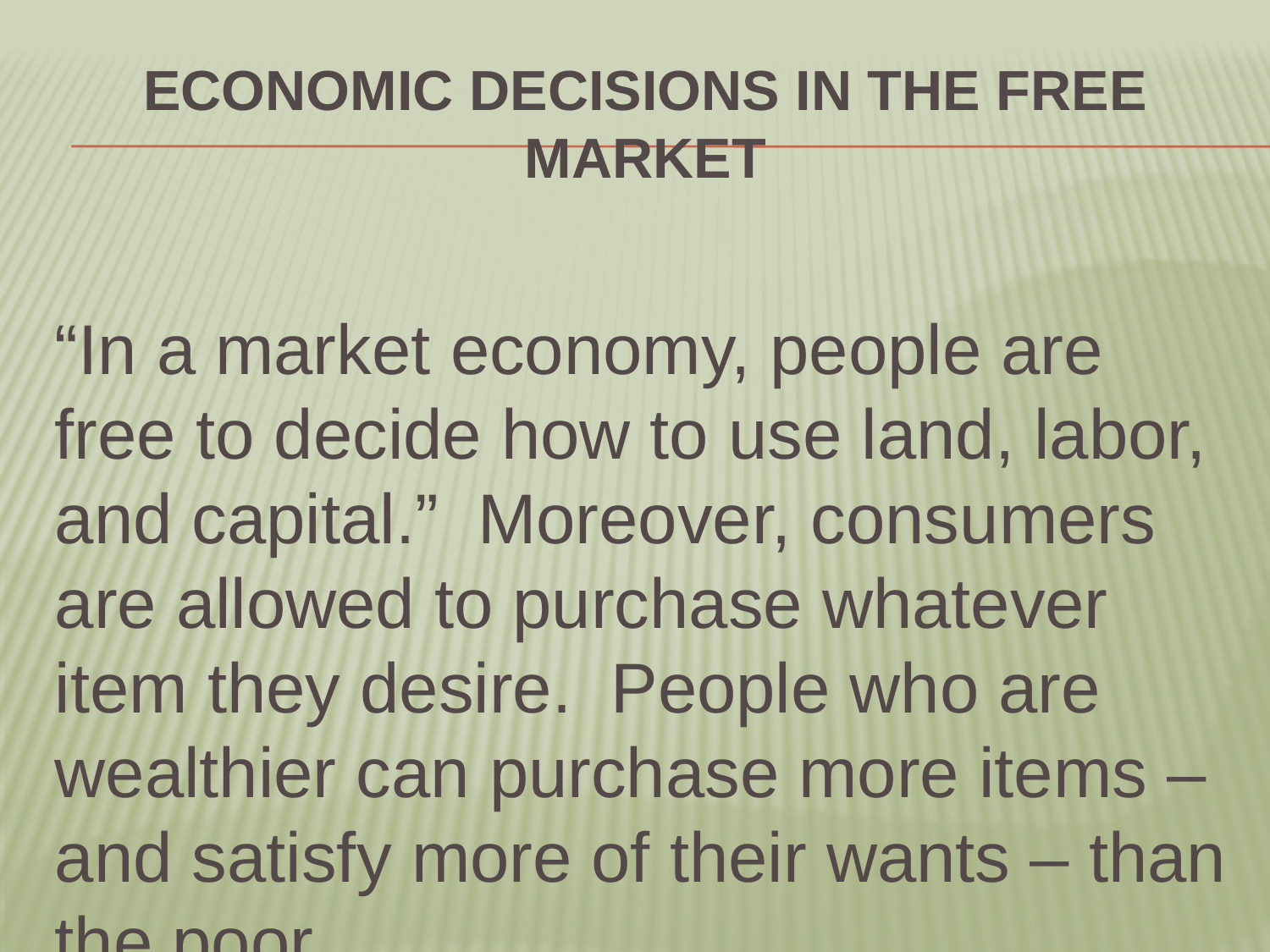

# Economic Decisions in the Free Market

“In a market economy, people are free to decide how to use land, labor, and capital.”  Moreover, consumers are allowed to purchase whatever item they desire.  People who are wealthier can purchase more items – and satisfy more of their wants – than the poor.